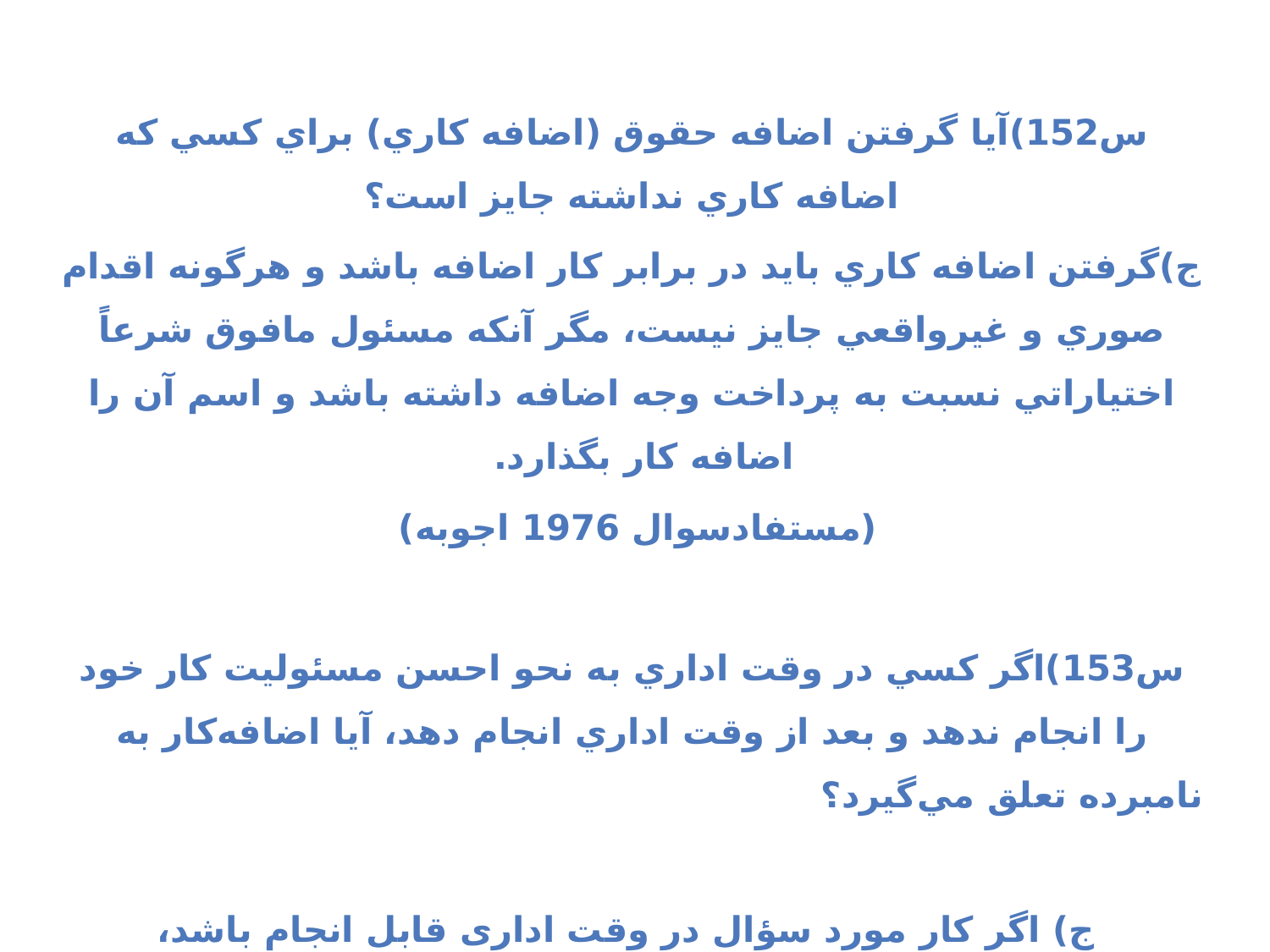

س152)آيا گرفتن اضافه حقوق (اضافه كاري) براي كسي كه اضافه كاري نداشته جايز است؟
ج)گرفتن اضافه كاري بايد در برابر كار اضافه باشد و هرگونه اقدام صوري و غيرواقعي جايز نيست، مگر آنكه مسئول مافوق شرعاً اختياراتي نسبت به پرداخت وجه اضافه داشته باشد و اسم آن را اضافه كار بگذارد.
(مستفادسوال 1976 اجوبه)

س153)اگر كسي در وقت اداري به نحو احسن مسئوليت كار خود را انجام ندهد و بعد از وقت اداري انجام دهد، آيا اضافه‌كار به نامبرده تعلق مي‌گيرد؟
 ج) اگر کار مورد سؤال در وقت اداری قابل انجام باشد، اضافه‌کاری تعلق نمی‌گیرد.
  (استفتاءات جدید،احکام کاردرموسسات دولتی،سایت آی آر)